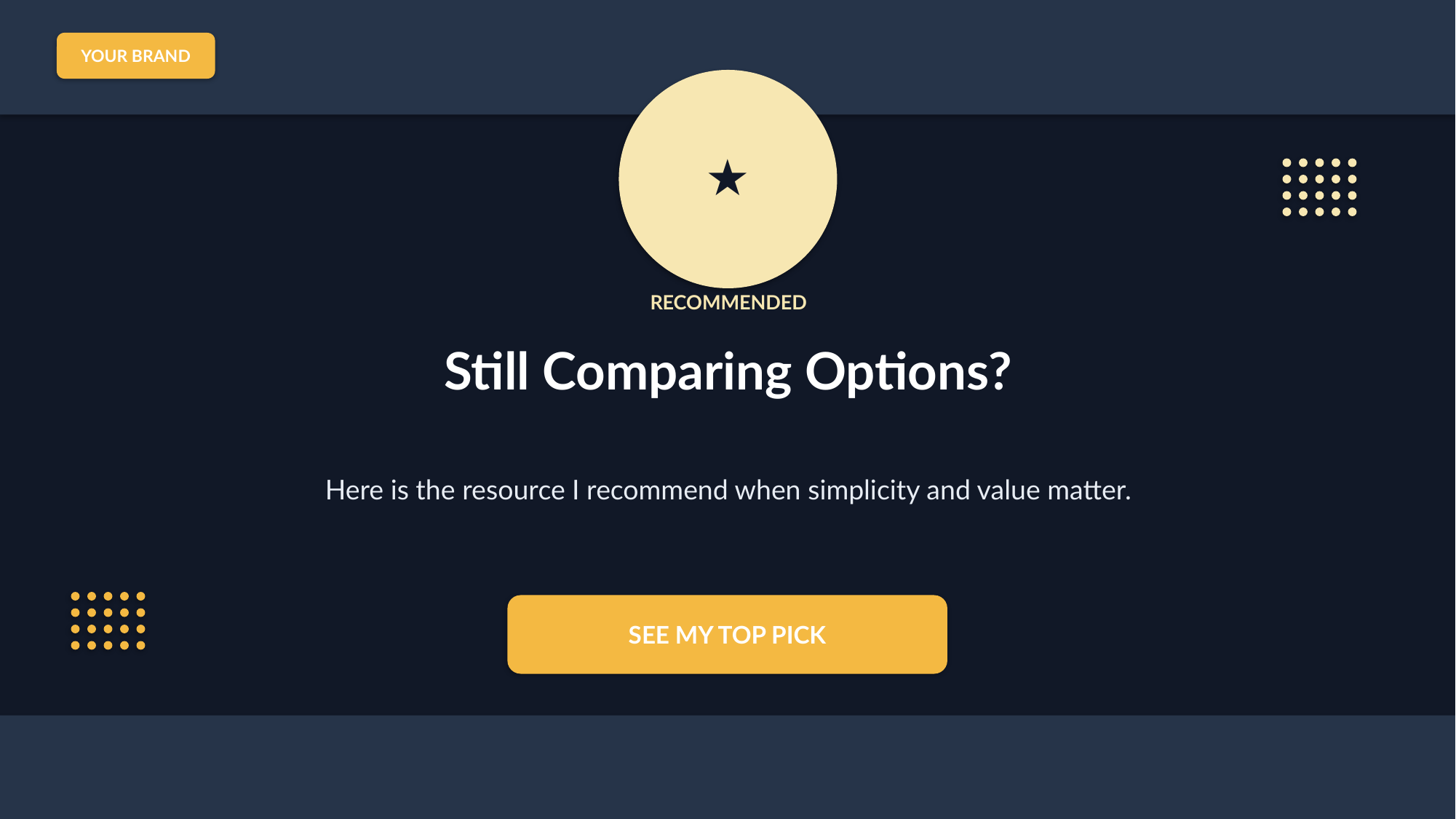

YOUR BRAND

★

RECOMMENDED
Still Comparing Options?
Here is the resource I recommend when simplicity and value matter.

SEE MY TOP PICK

PAUSE • NOTICE • CLICK